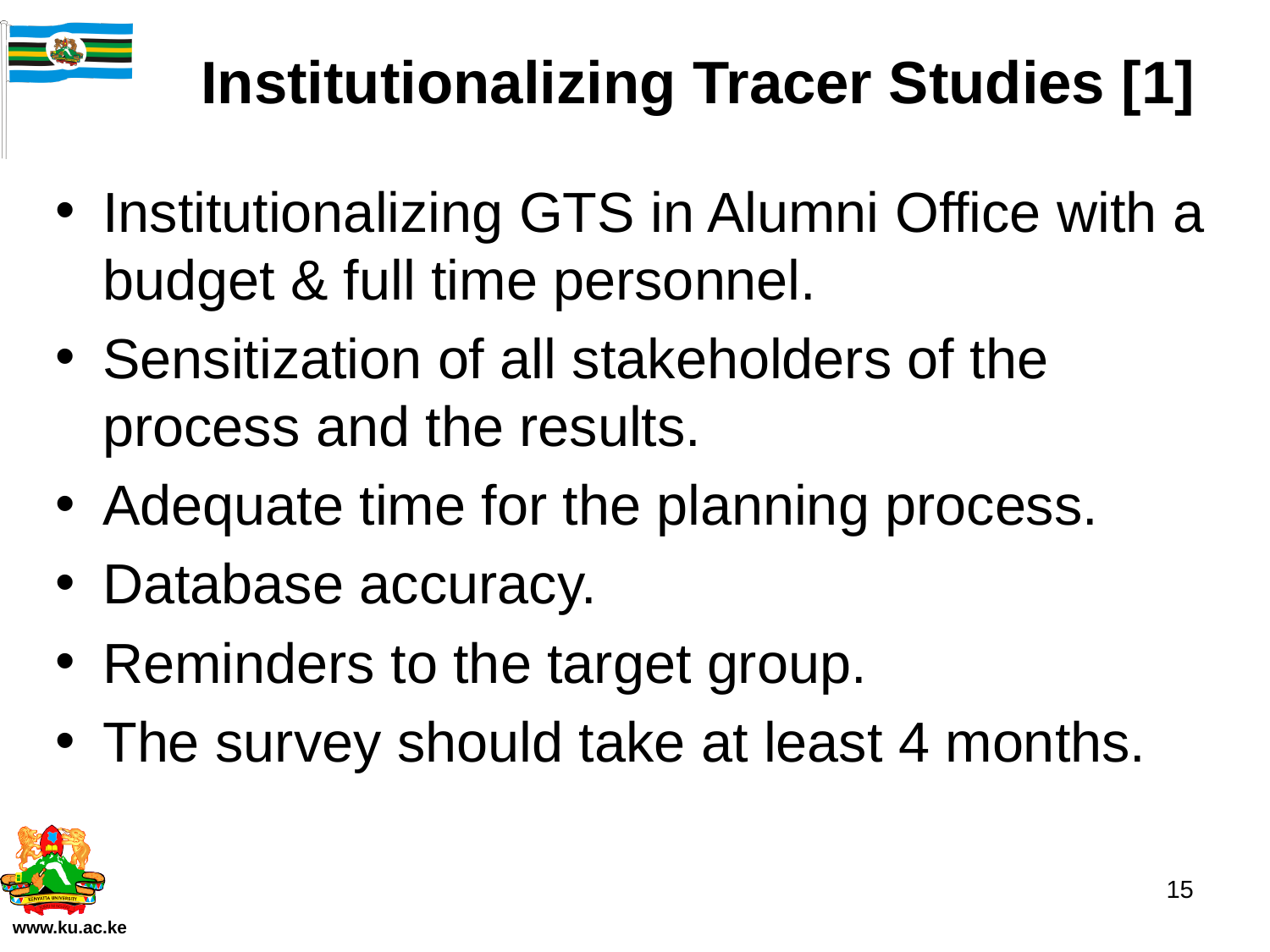

# Institutionalizing Tracer Studies [1]
Institutionalizing GTS in Alumni Office with a budget & full time personnel.
Sensitization of all stakeholders of the process and the results.
Adequate time for the planning process.
Database accuracy.
Reminders to the target group.
The survey should take at least 4 months.

15